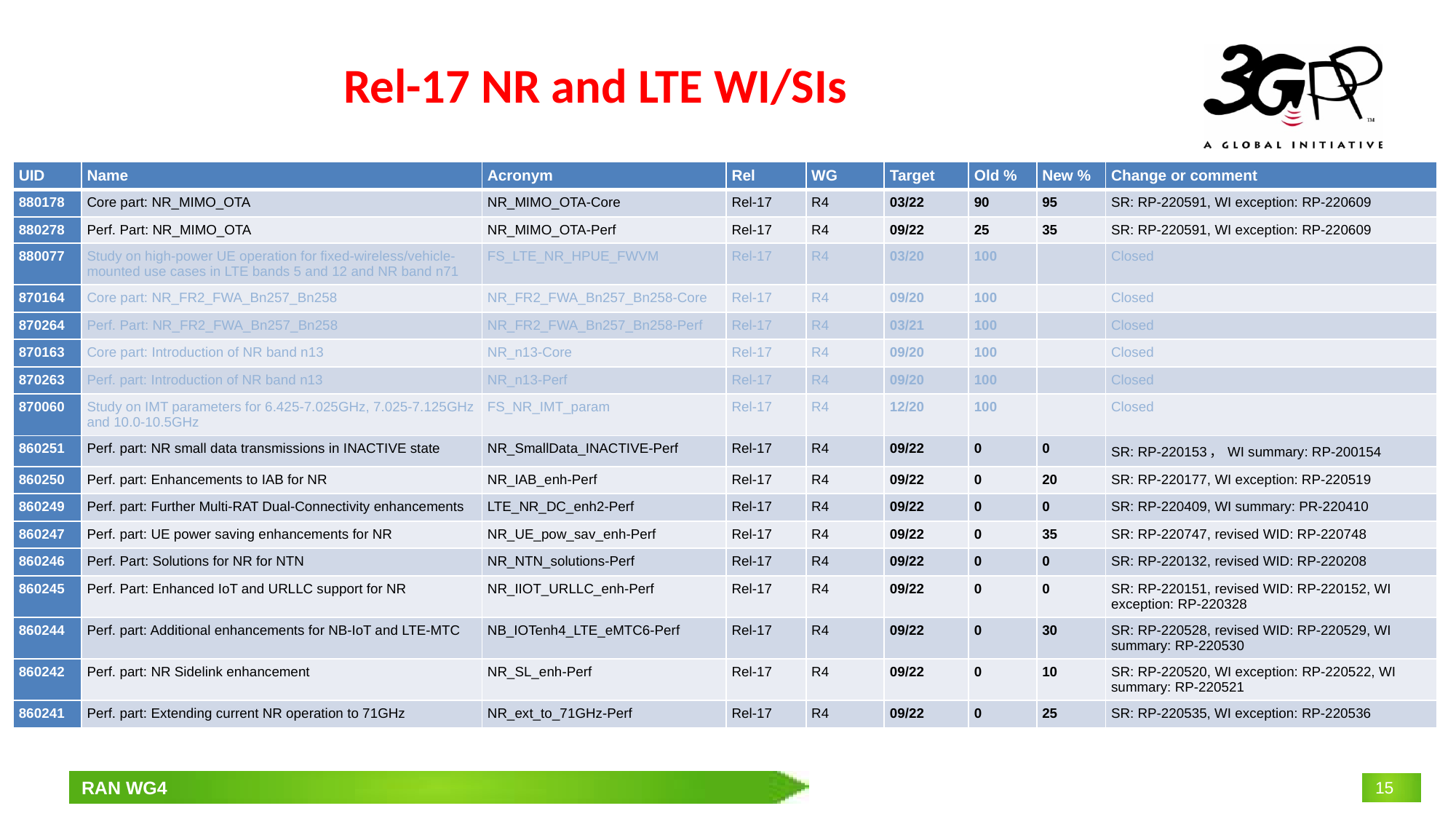

# Rel-17 NR and LTE WI/SIs
| UID | Name | Acronym | Rel | WG | Target | Old % | New % | Change or comment |
| --- | --- | --- | --- | --- | --- | --- | --- | --- |
| 880178 | Core part: NR\_MIMO\_OTA | NR\_MIMO\_OTA-Core | Rel-17 | R4 | 03/22 | 90 | 95 | SR: RP-220591, WI exception: RP-220609 |
| 880278 | Perf. Part: NR\_MIMO\_OTA | NR\_MIMO\_OTA-Perf | Rel-17 | R4 | 09/22 | 25 | 35 | SR: RP-220591, WI exception: RP-220609 |
| 880077 | Study on high-power UE operation for fixed-wireless/vehicle-mounted use cases in LTE bands 5 and 12 and NR band n71 | FS\_LTE\_NR\_HPUE\_FWVM | Rel-17 | R4 | 03/20 | 100 |  | Closed |
| 870164 | Core part: NR\_FR2\_FWA\_Bn257\_Bn258 | NR\_FR2\_FWA\_Bn257\_Bn258-Core | Rel-17 | R4 | 09/20 | 100 |  | Closed |
| 870264 | Perf. Part: NR\_FR2\_FWA\_Bn257\_Bn258 | NR\_FR2\_FWA\_Bn257\_Bn258-Perf | Rel-17 | R4 | 03/21 | 100 |  | Closed |
| 870163 | Core part: Introduction of NR band n13 | NR\_n13-Core | Rel-17 | R4 | 09/20 | 100 |  | Closed |
| 870263 | Perf. part: Introduction of NR band n13 | NR\_n13-Perf | Rel-17 | R4 | 09/20 | 100 |  | Closed |
| 870060 | Study on IMT parameters for 6.425-7.025GHz, 7.025-7.125GHz and 10.0-10.5GHz | FS\_NR\_IMT\_param | Rel-17 | R4 | 12/20 | 100 |  | Closed |
| 860251 | Perf. part: NR small data transmissions in INACTIVE state | NR\_SmallData\_INACTIVE-Perf | Rel-17 | R4 | 09/22 | 0 | 0 | SR: RP-220153，WI summary: RP-200154 |
| 860250 | Perf. part: Enhancements to IAB for NR | NR\_IAB\_enh-Perf | Rel-17 | R4 | 09/22 | 0 | 20 | SR: RP-220177, WI exception: RP-220519 |
| 860249 | Perf. part: Further Multi-RAT Dual-Connectivity enhancements | LTE\_NR\_DC\_enh2-Perf | Rel-17 | R4 | 09/22 | 0 | 0 | SR: RP-220409, WI summary: PR-220410 |
| 860247 | Perf. part: UE power saving enhancements for NR | NR\_UE\_pow\_sav\_enh-Perf | Rel-17 | R4 | 09/22 | 0 | 35 | SR: RP-220747, revised WID: RP-220748 |
| 860246 | Perf. Part: Solutions for NR for NTN | NR\_NTN\_solutions-Perf | Rel-17 | R4 | 09/22 | 0 | 0 | SR: RP-220132, revised WID: RP-220208 |
| 860245 | Perf. Part: Enhanced IoT and URLLC support for NR | NR\_IIOT\_URLLC\_enh-Perf | Rel-17 | R4 | 09/22 | 0 | 0 | SR: RP-220151, revised WID: RP-220152, WI exception: RP-220328 |
| 860244 | Perf. part: Additional enhancements for NB-IoT and LTE-MTC | NB\_IOTenh4\_LTE\_eMTC6-Perf | Rel-17 | R4 | 09/22 | 0 | 30 | SR: RP-220528, revised WID: RP-220529, WI summary: RP-220530 |
| 860242 | Perf. part: NR Sidelink enhancement | NR\_SL\_enh-Perf | Rel-17 | R4 | 09/22 | 0 | 10 | SR: RP-220520, WI exception: RP-220522, WI summary: RP-220521 |
| 860241 | Perf. part: Extending current NR operation to 71GHz | NR\_ext\_to\_71GHz-Perf | Rel-17 | R4 | 09/22 | 0 | 25 | SR: RP-220535, WI exception: RP-220536 |